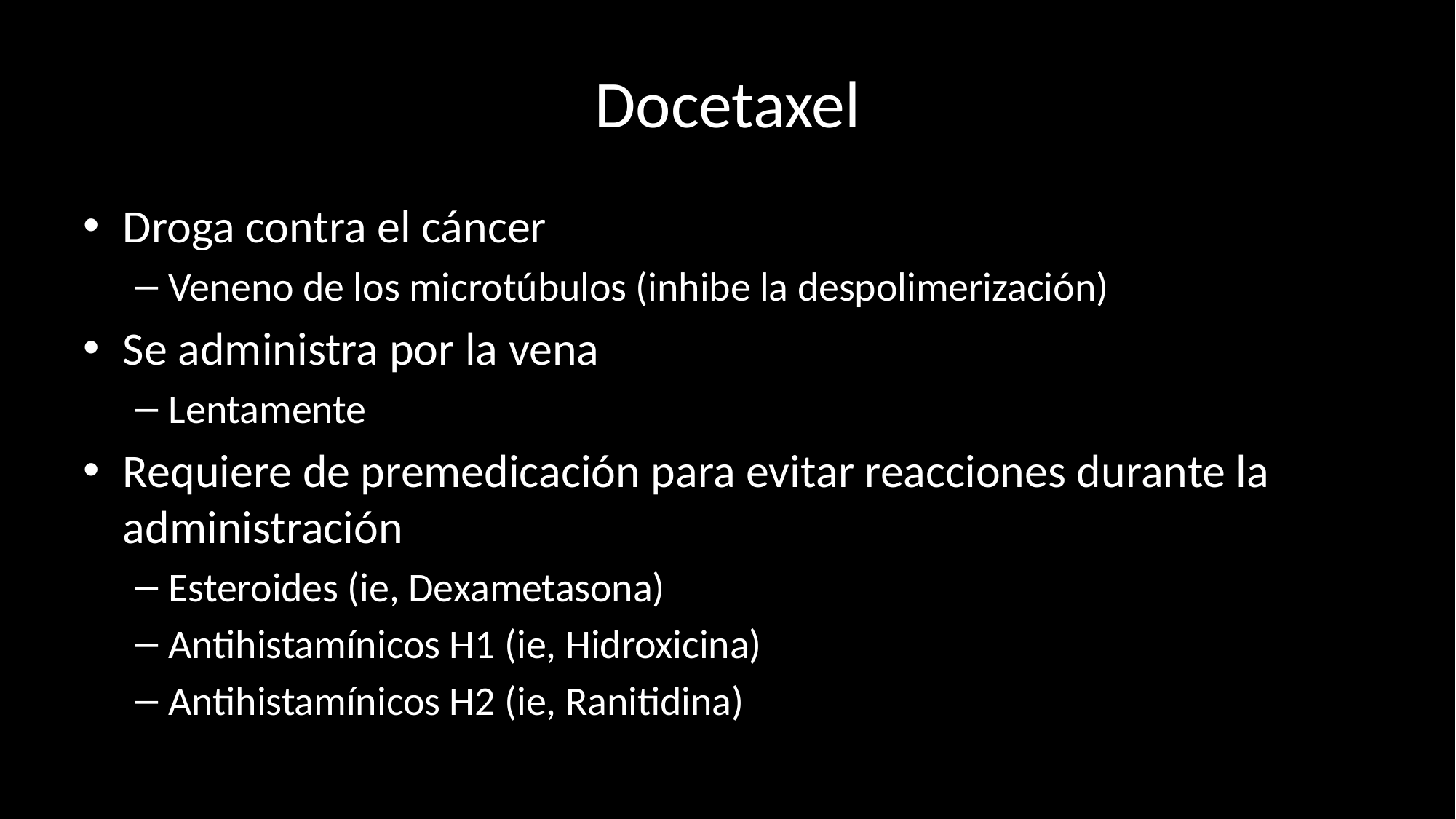

# Docetaxel
Droga contra el cáncer
Veneno de los microtúbulos (inhibe la despolimerización)
Se administra por la vena
Lentamente
Requiere de premedicación para evitar reacciones durante la administración
Esteroides (ie, Dexametasona)
Antihistamínicos H1 (ie, Hidroxicina)
Antihistamínicos H2 (ie, Ranitidina)